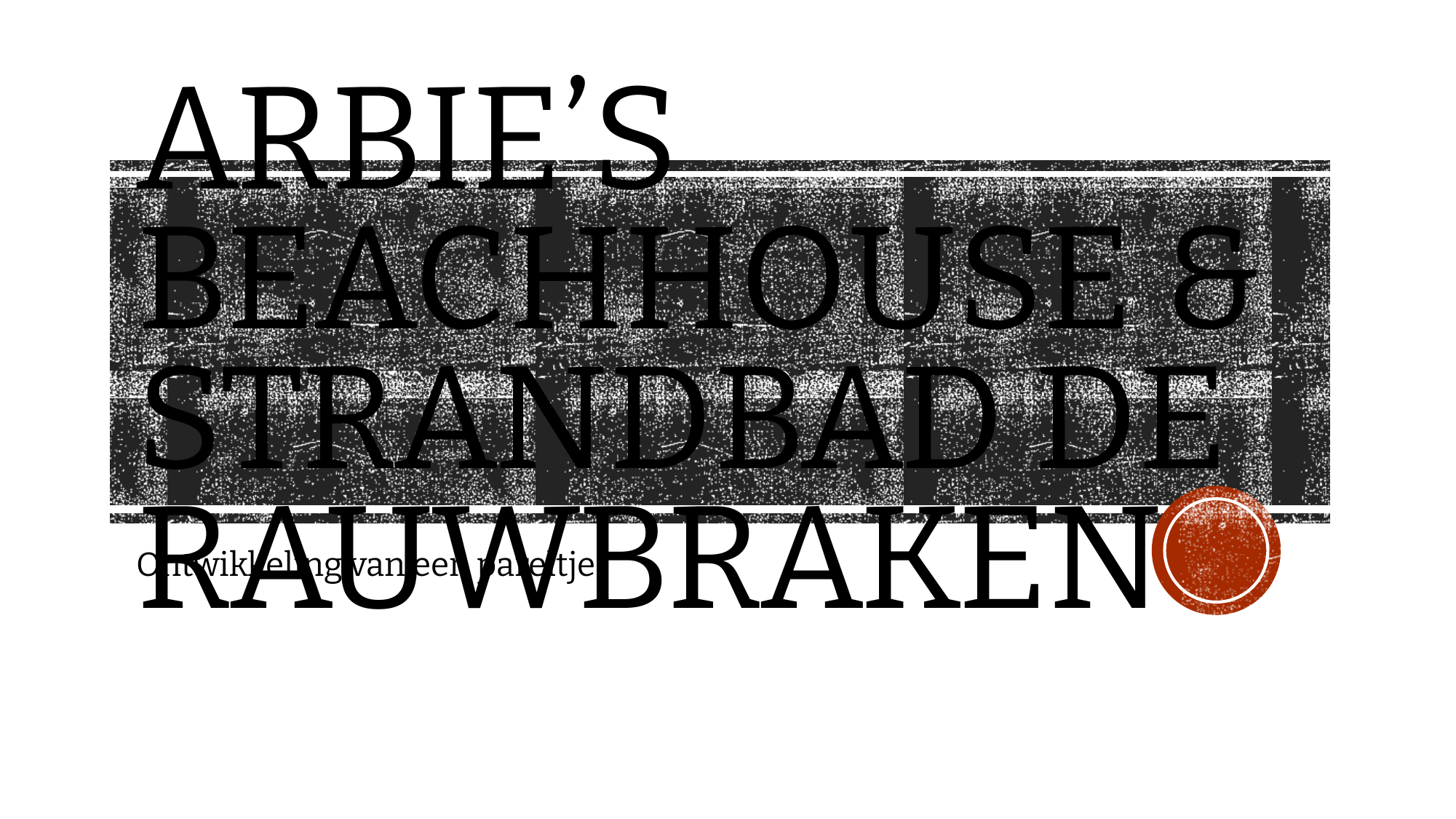

# Arbie’s beachhouse & Strandbad de Rauwbraken
Ontwikkeling van een pareltje